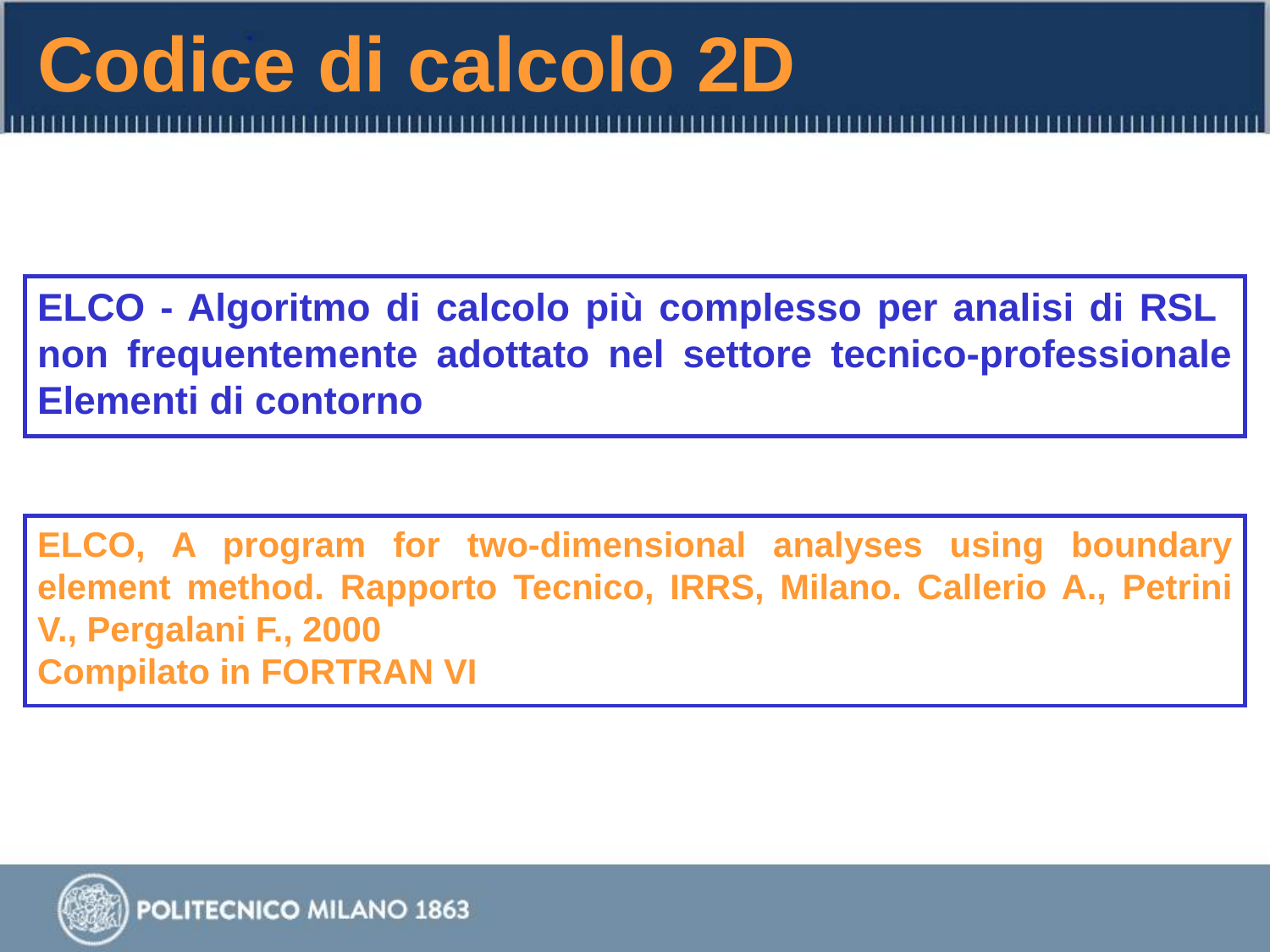

Codice di calcolo 2D
ELCO - Algoritmo di calcolo più complesso per analisi di RSL  non frequentemente adottato nel settore tecnico-professionale Elementi di contorno
ELCO, A program for two-dimensional analyses using boundary element method. Rapporto Tecnico, IRRS, Milano. Callerio A., Petrini V., Pergalani F., 2000
Compilato in FORTRAN VI